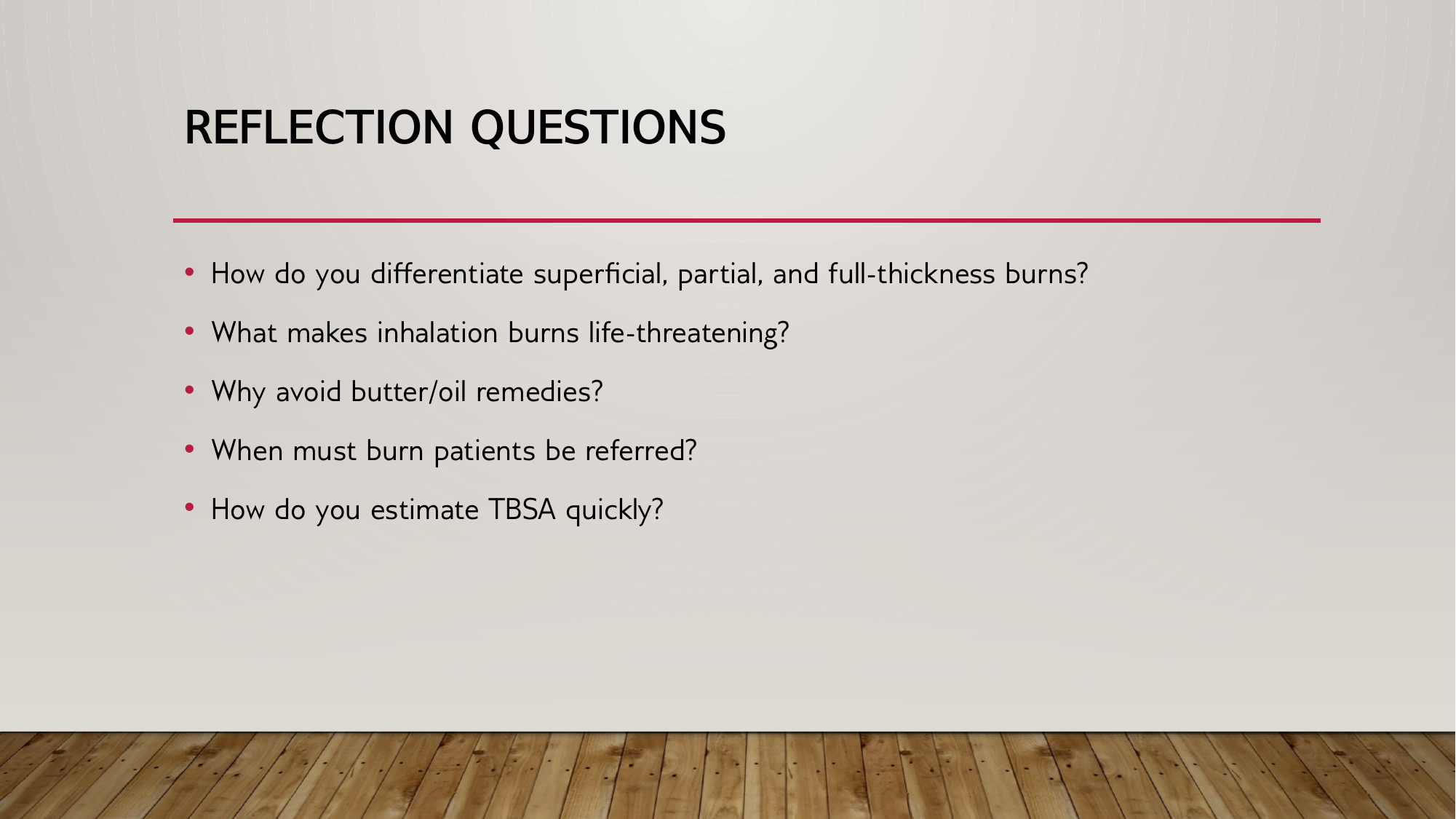

# Reflection Questions
How do you differentiate superficial, partial, and full-thickness burns?
What makes inhalation burns life-threatening?
Why avoid butter/oil remedies?
When must burn patients be referred?
How do you estimate TBSA quickly?